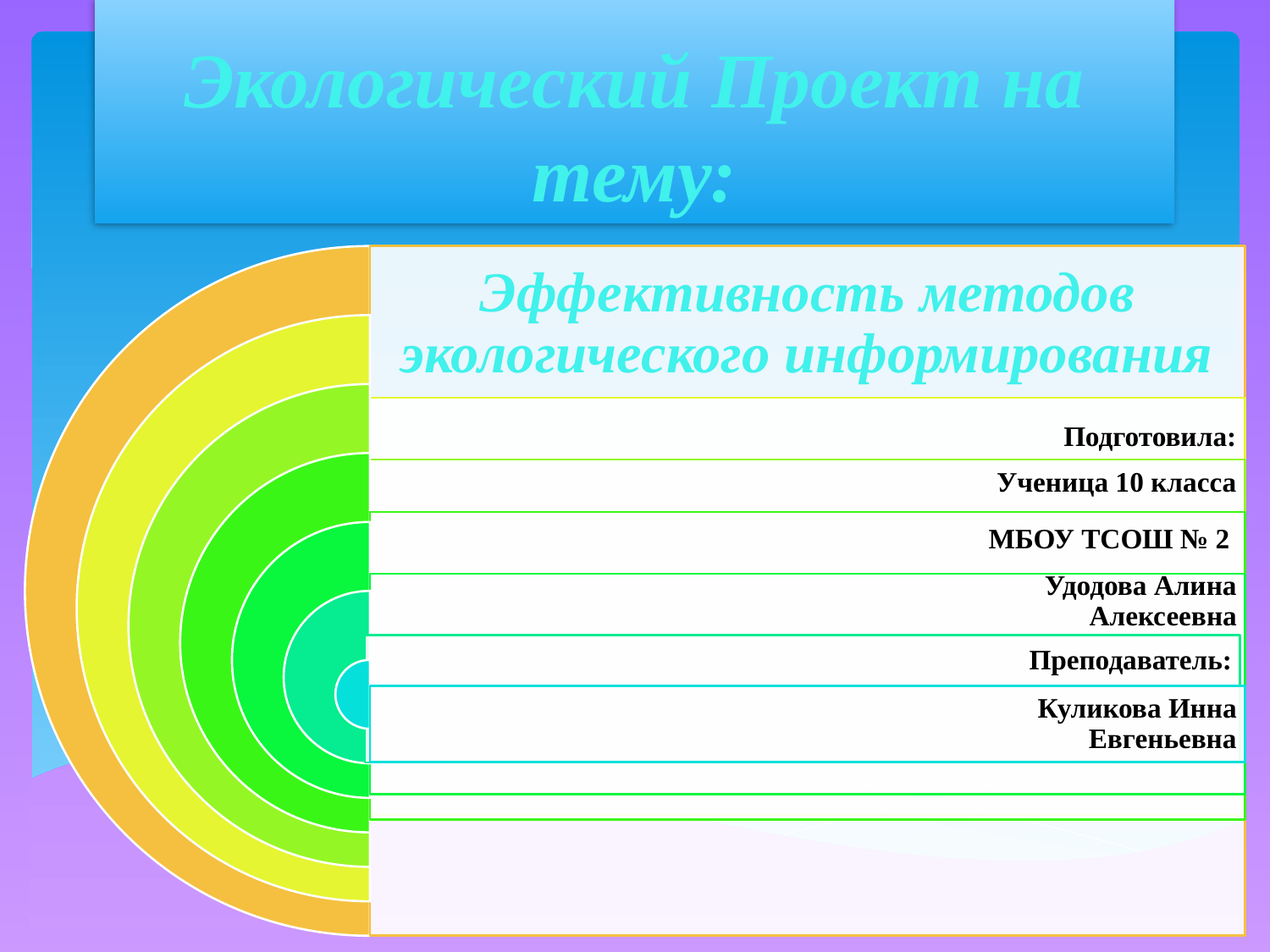

# Экологический Проект на тему:

Эффективность методов экологического информирования
                                                                                               Подготовила:
                                                                         Ученица 10 класса
                                                                   МБОУ ТСОШ № 2
                                                                          Удодова Алина Алексеевна
                                                                               Преподаватель:
                                                                                 Куликова Инна Евгеньевна